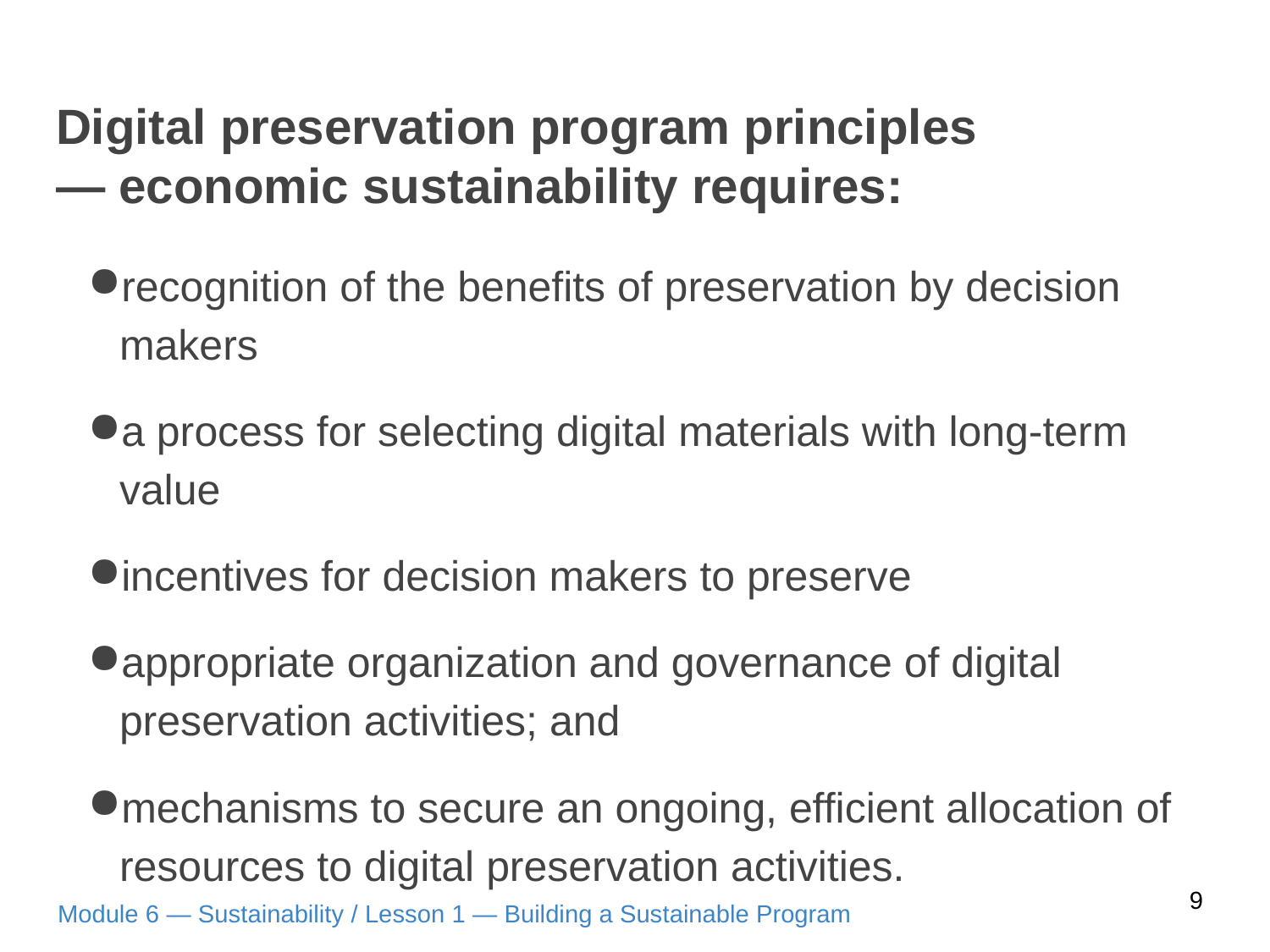

# Digital preservation program principles — economic sustainability requires:
recognition of the benefits of preservation by decision makers
a process for selecting digital materials with long-term value
incentives for decision makers to preserve
appropriate organization and governance of digital preservation activities; and
mechanisms to secure an ongoing, efficient allocation of resources to digital preservation activities.
9
Module 6 — Sustainability / Lesson 1 — Building a Sustainable Program